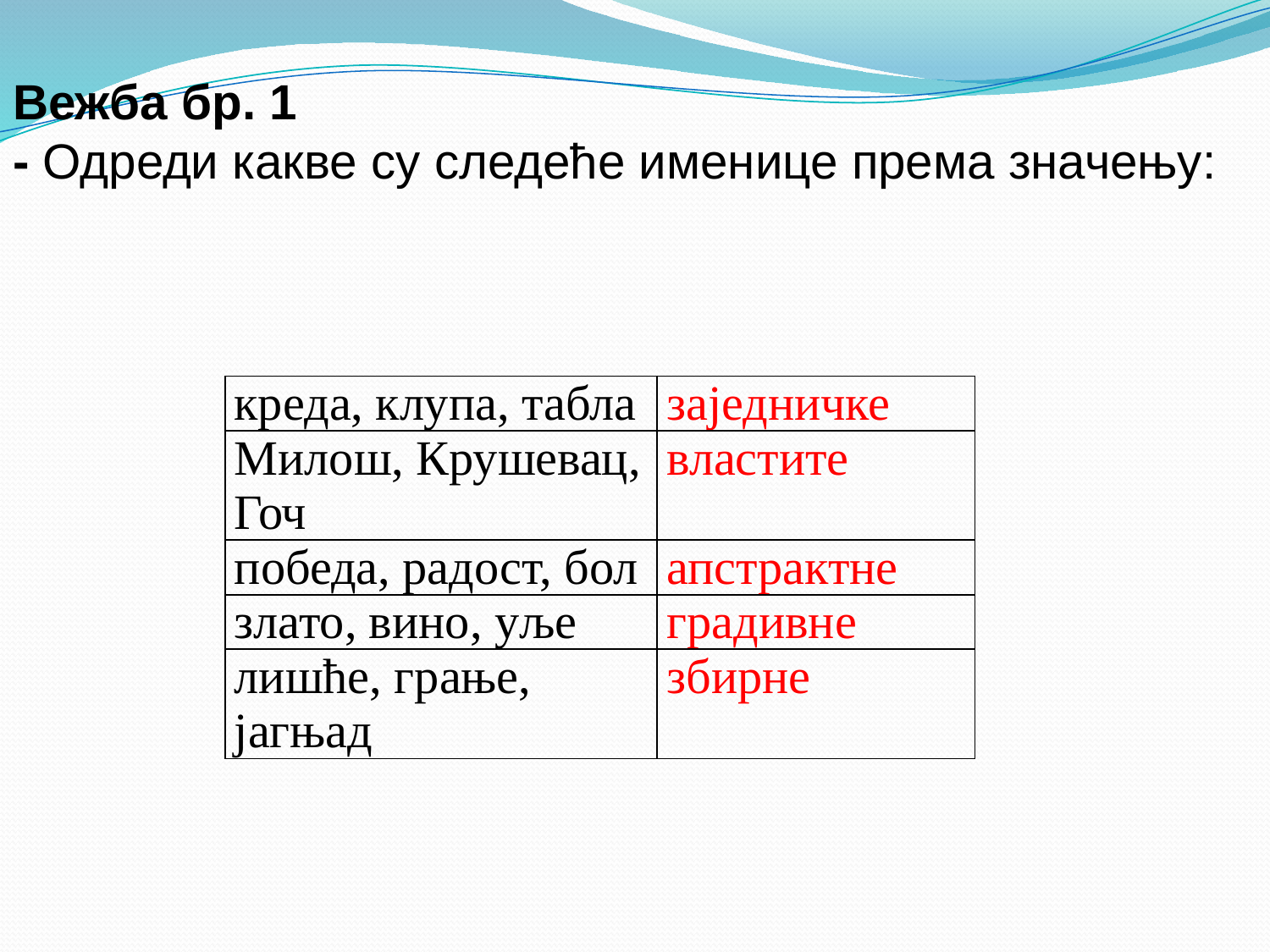

Вежба бр. 1
- Одреди какве су следеће именице према значењу:

| креда, клупа, табла | заједничке |
| --- | --- |
| Милош, Крушевац, Гоч | властите |
| победа, радост, бол | апстрактне |
| злато, вино, уље | градивне |
| лишће, грање, јагњад | збирне |